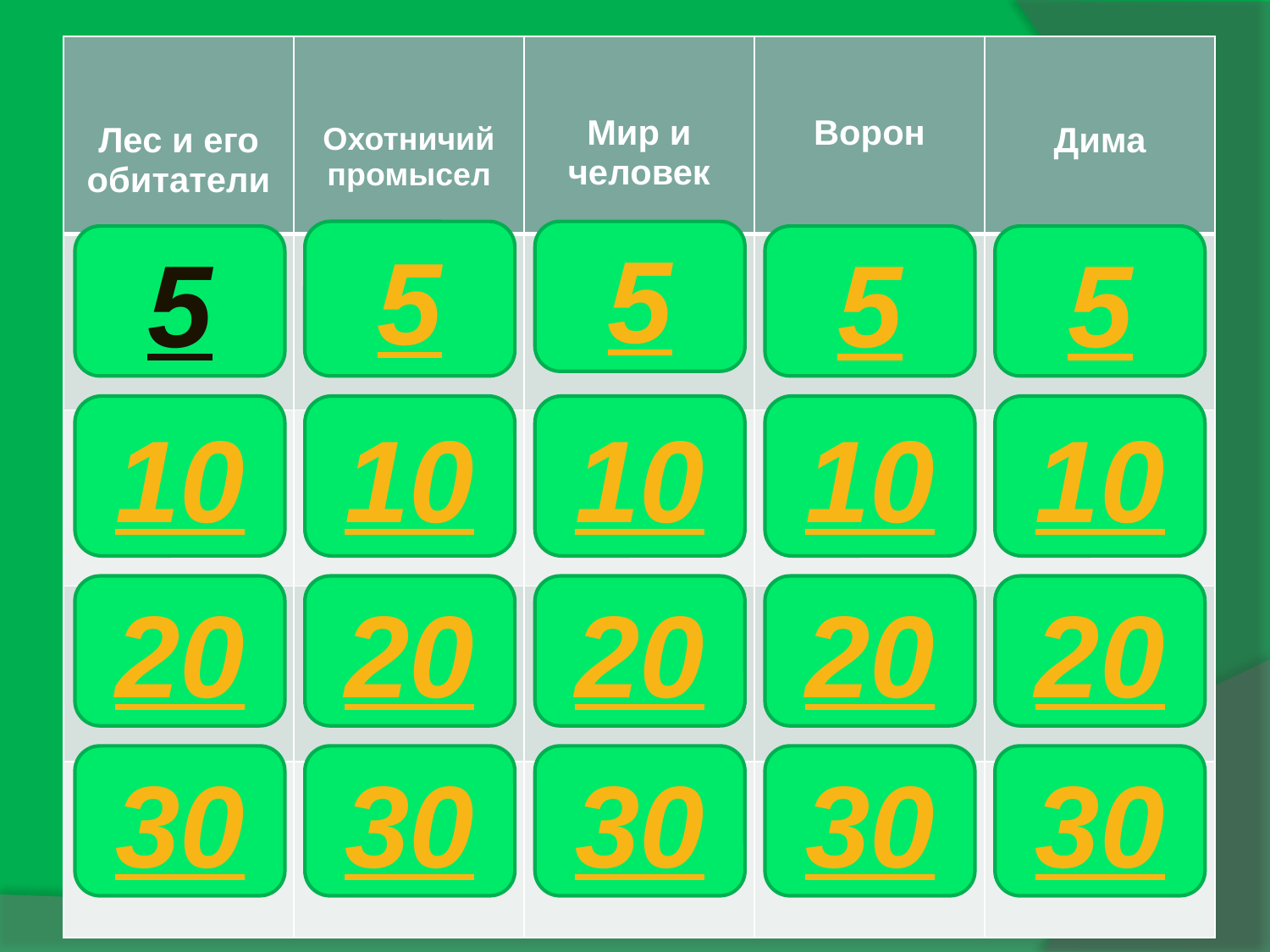

| Лес и его обитатели | Охотничий промысел | Мир и человек | Ворон | Дима |
| --- | --- | --- | --- | --- |
|  |  |  |  |  |
|  |  |  |  |  |
|  |  |  |  |  |
|  |  |  |  |  |
#
5
5
5
5
5
10
10
10
10
10
20
20
20
20
20
30
30
30
30
30